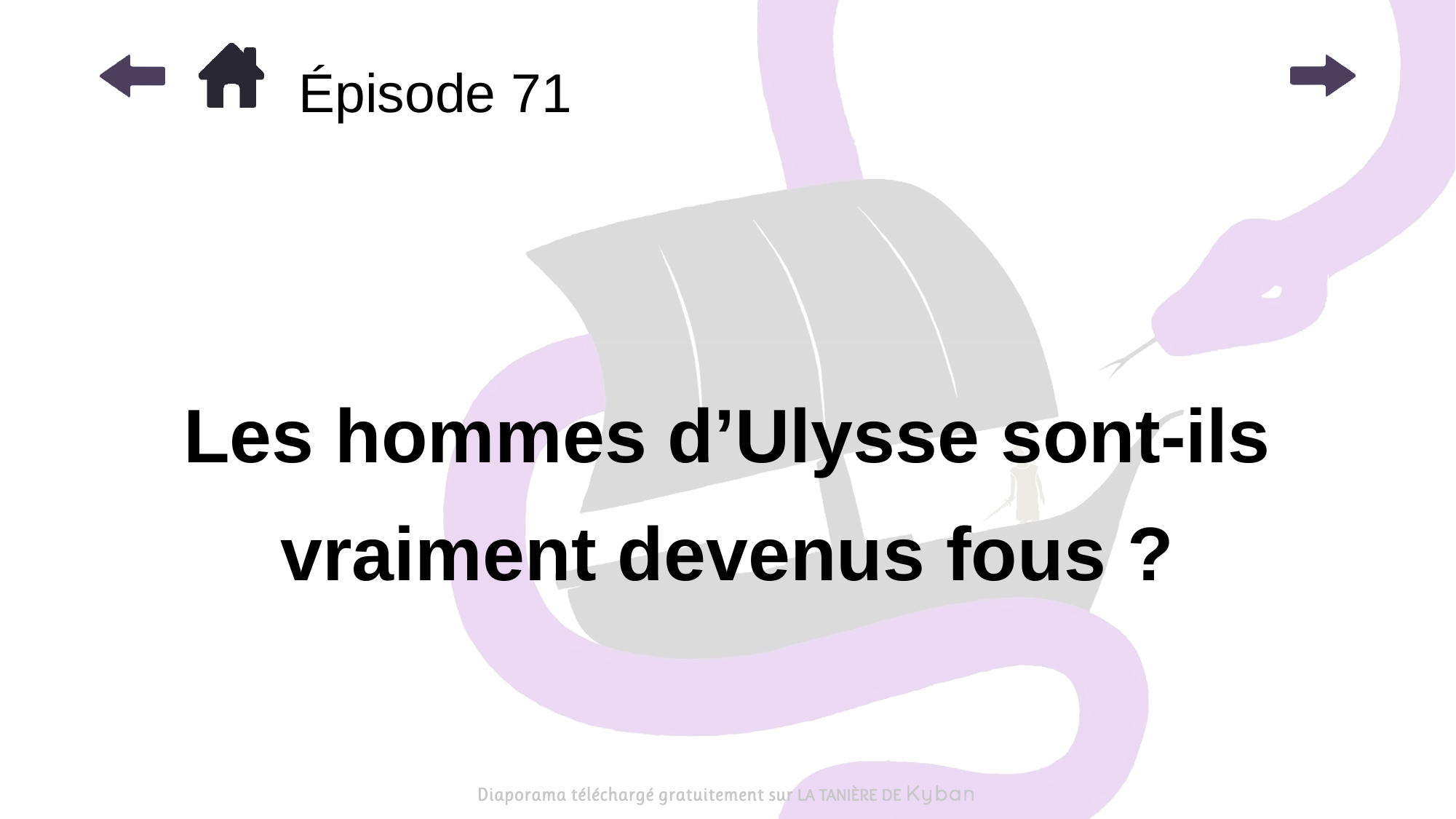

# Épisode 71
Les hommes d’Ulysse sont-ils vraiment devenus fous ?